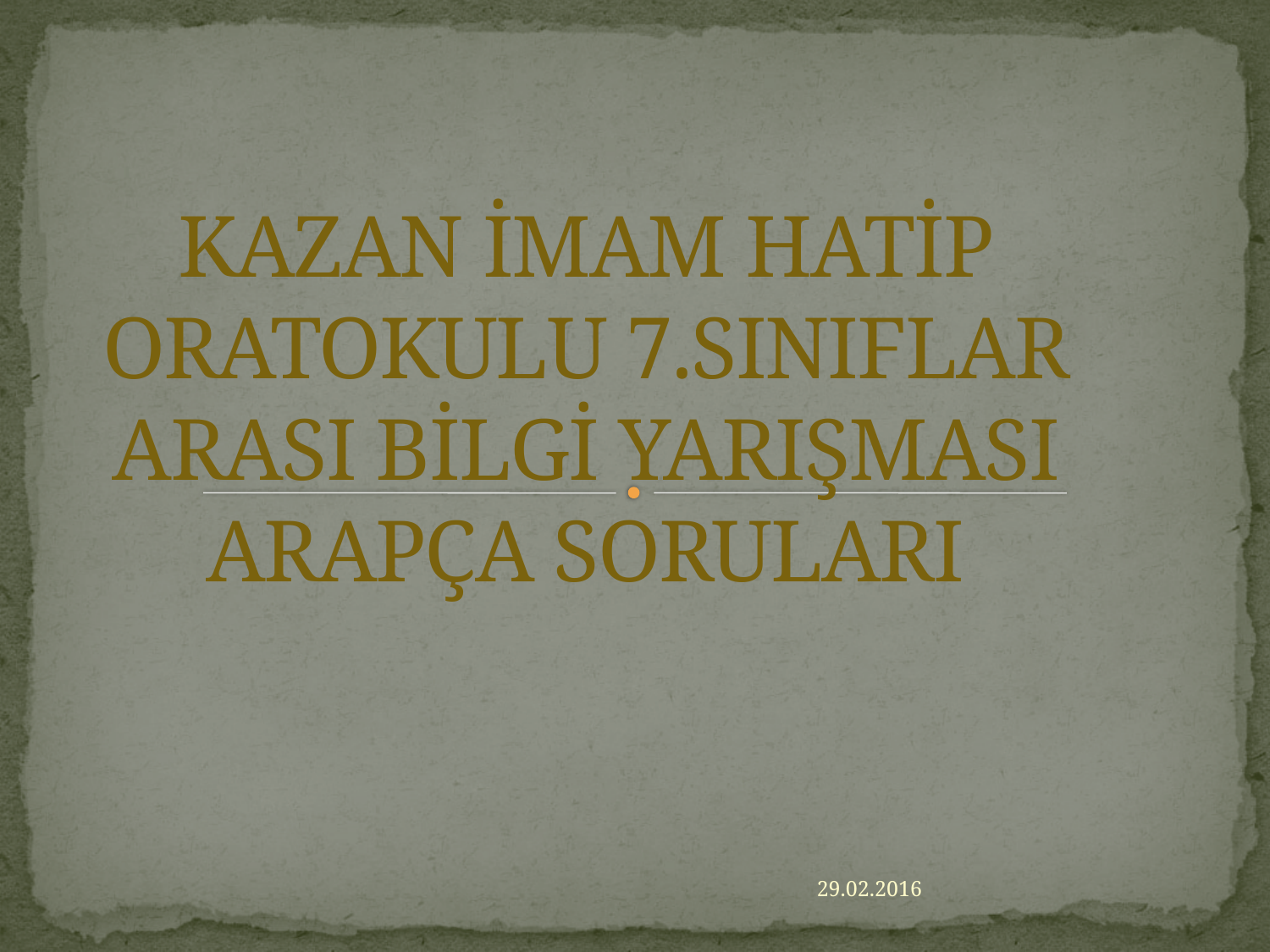

# KAZAN İMAM HATİP ORATOKULU 7.SINIFLAR ARASI BİLGİ YARIŞMASI ARAPÇA SORULARI
29.02.2016